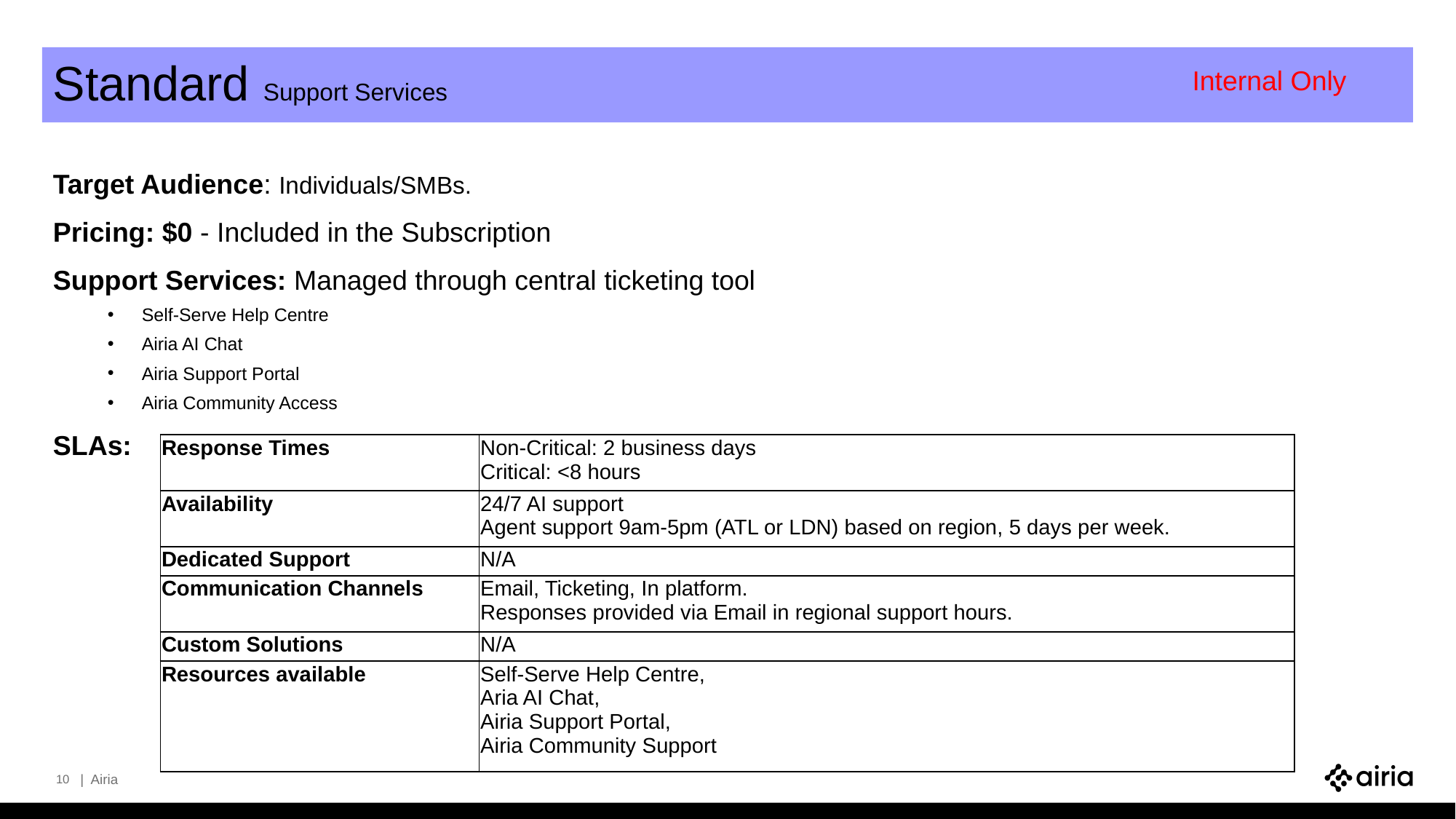

# Standard Support Services
Internal Only
Target Audience: Individuals/SMBs.
Pricing: $0 - Included in the Subscription
Support Services: Managed through central ticketing tool
Self-Serve Help Centre
Airia AI Chat
Airia Support Portal
Airia Community Access
SLAs:
| Response Times | Non-Critical: 2 business days Critical: <8 hours |
| --- | --- |
| Availability | 24/7 AI support Agent support 9am-5pm (ATL or LDN) based on region, 5 days per week. |
| Dedicated Support | N/A |
| Communication Channels | Email, Ticketing, In platform. Responses provided via Email in regional support hours. |
| Custom Solutions | N/A |
| Resources available | Self-Serve Help Centre, Aria AI Chat, Airia Support Portal, Airia Community Support |
10
|  Airia